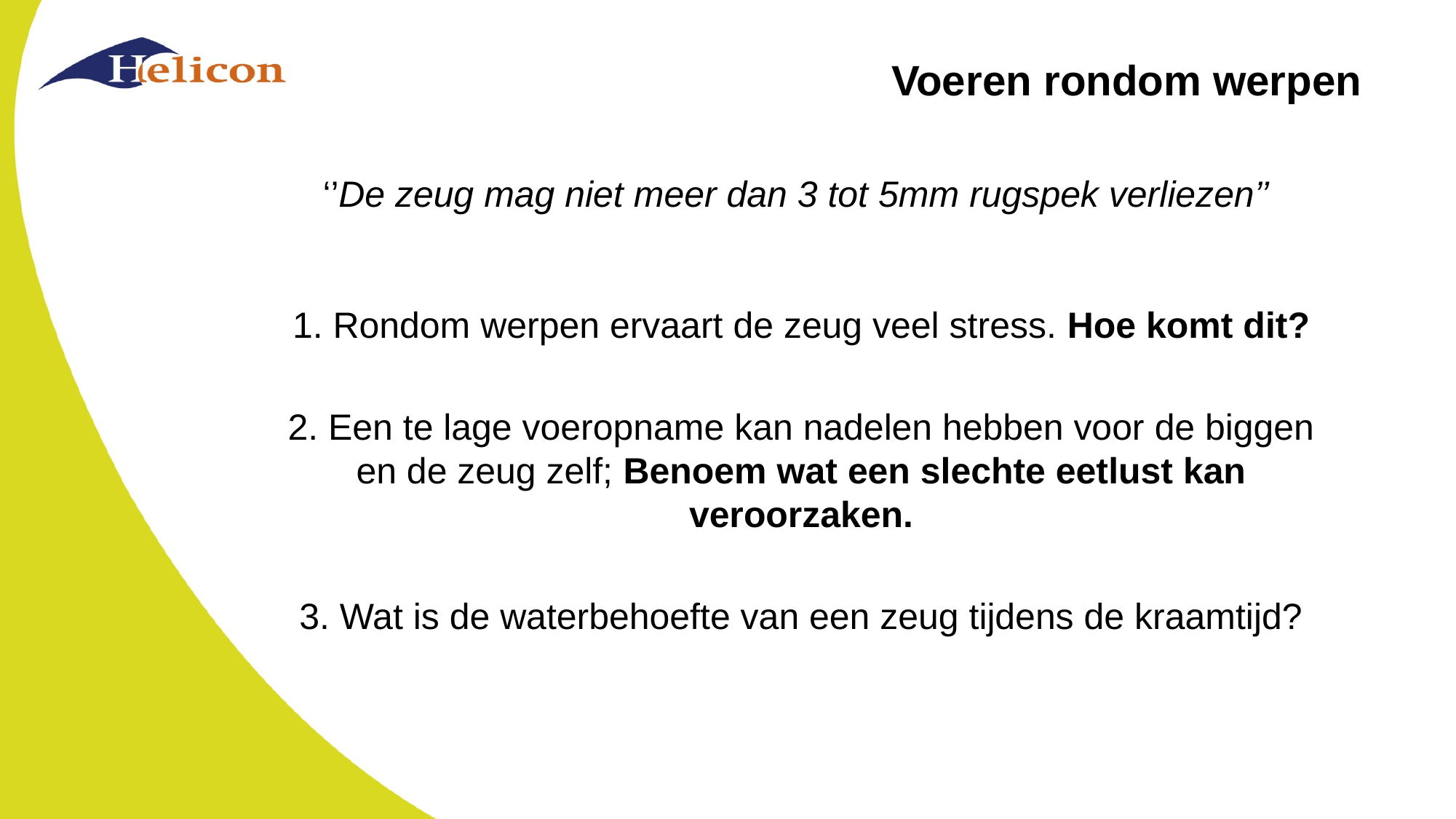

# Voeren rondom werpen
‘’De zeug mag niet meer dan 3 tot 5mm rugspek verliezen’’
1. Rondom werpen ervaart de zeug veel stress. Hoe komt dit?

2. Een te lage voeropname kan nadelen hebben voor de biggen en de zeug zelf; Benoem wat een slechte eetlust kan veroorzaken.

3. Wat is de waterbehoefte van een zeug tijdens de kraamtijd?